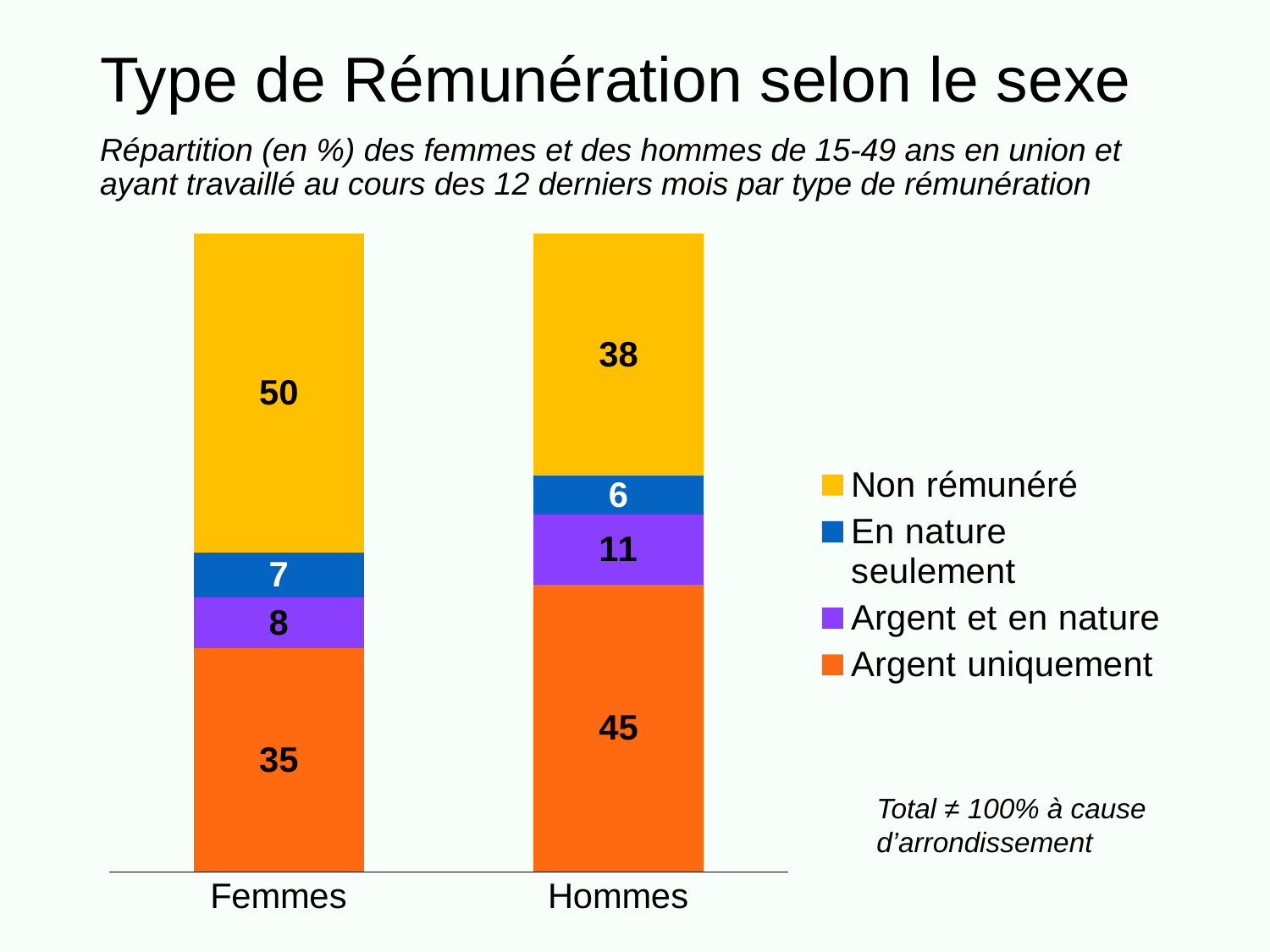

# Type de Rémunération selon le sexe
Répartition (en %) des femmes et des hommes de 15-49 ans en union et ayant travaillé au cours des 12 derniers mois par type de rémunération

### Chart

| Category | Argent uniquement | Argent et en nature | En nature seulement | Non rémunéré |
|---|---|---|---|---|
| Femmes | 35.0 | 8.0 | 7.0 | 50.0 |
| Hommes | 45.0 | 11.0 | 6.0 | 38.0 |
Total ≠ 100% à cause d’arrondissement